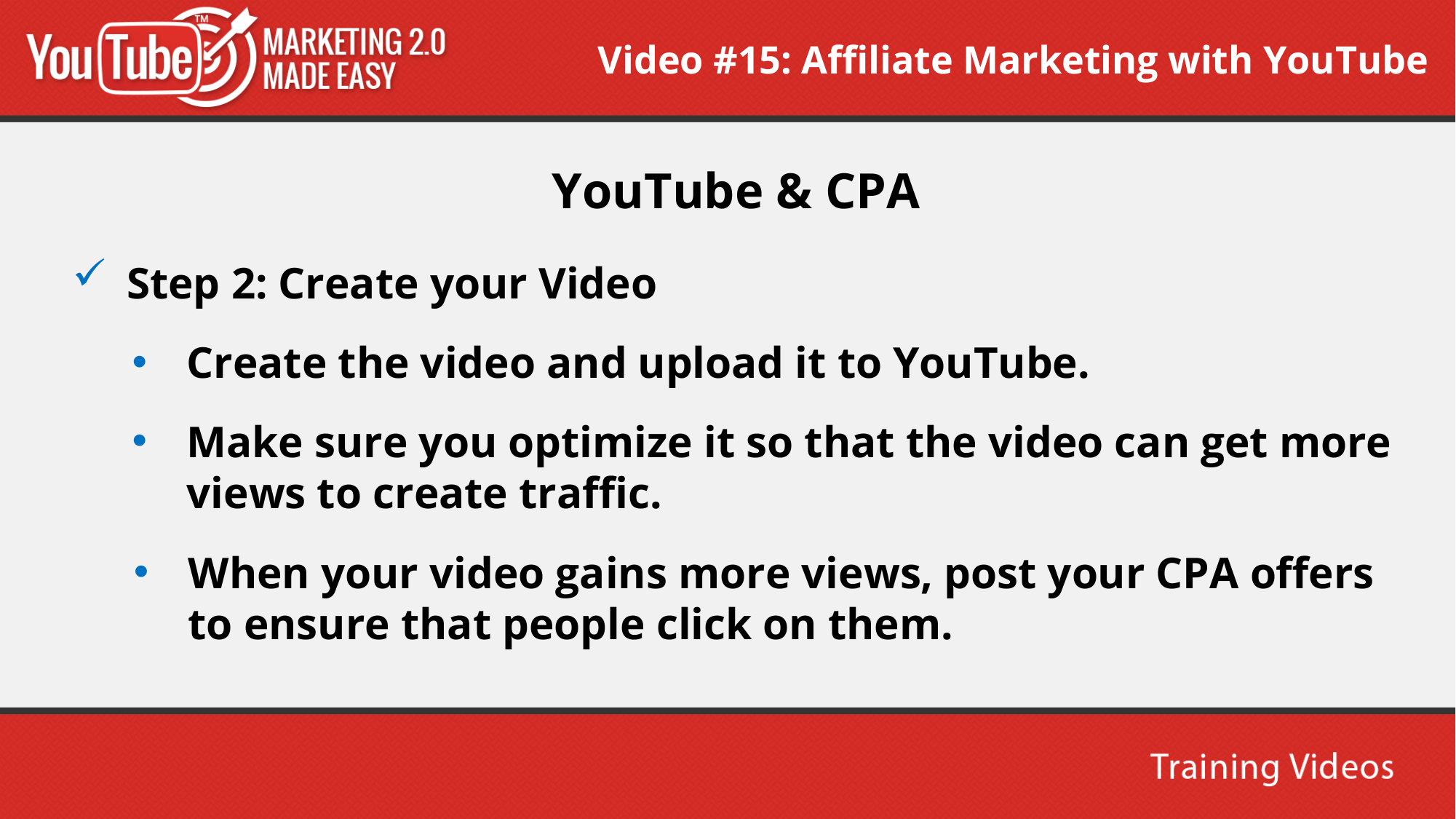

Video #15: Affiliate Marketing with YouTube
 YouTube & CPA
Step 2: Create your Video
Create the video and upload it to YouTube.
Make sure you optimize it so that the video can get more views to create traffic.
When your video gains more views, post your CPA offers to ensure that people click on them.